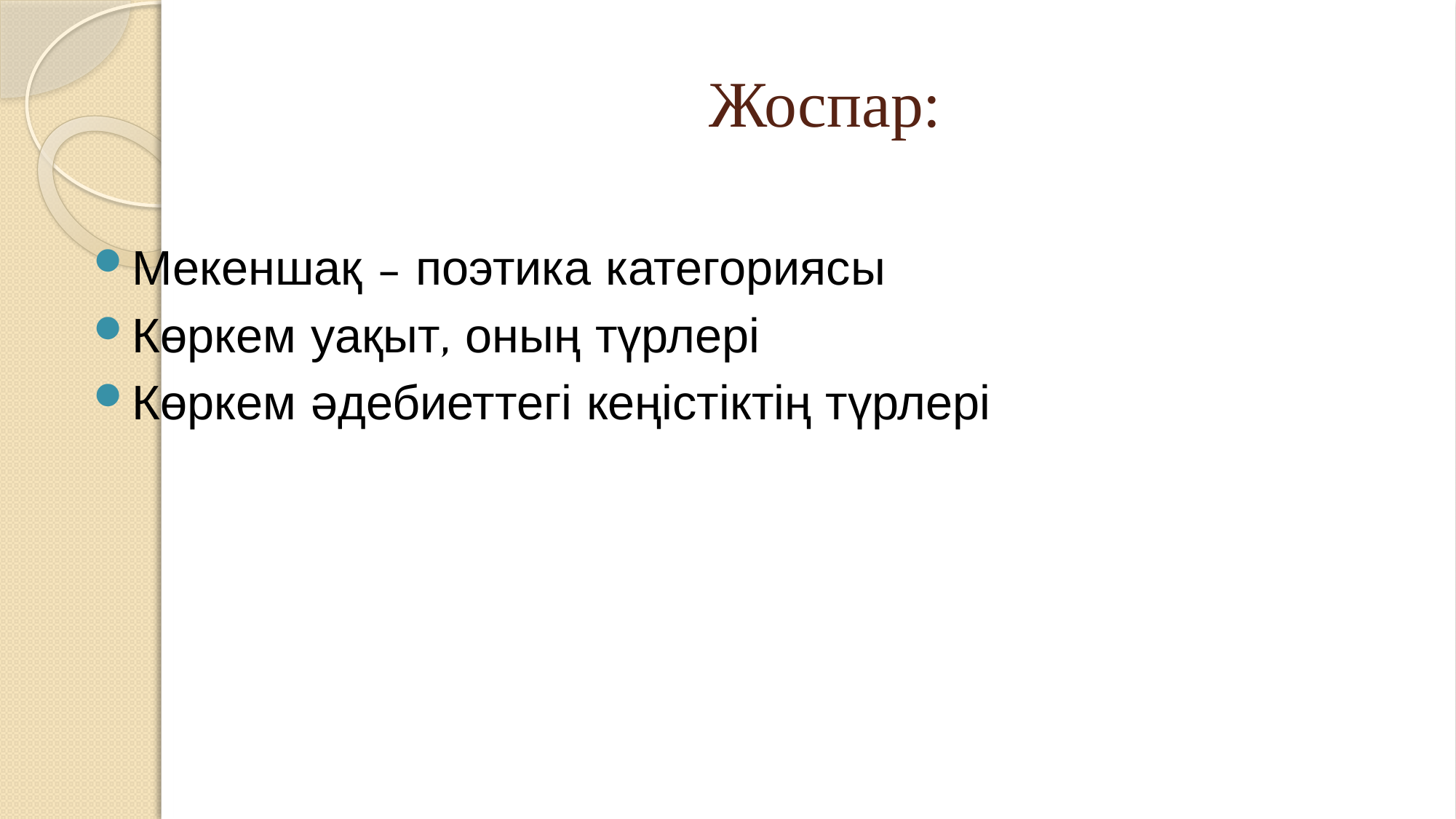

# Жоспар:
Мекеншақ – поэтика категориясы
Көркем уақыт, оның түрлері
Көркем әдебиеттегі кеңістіктің түрлері